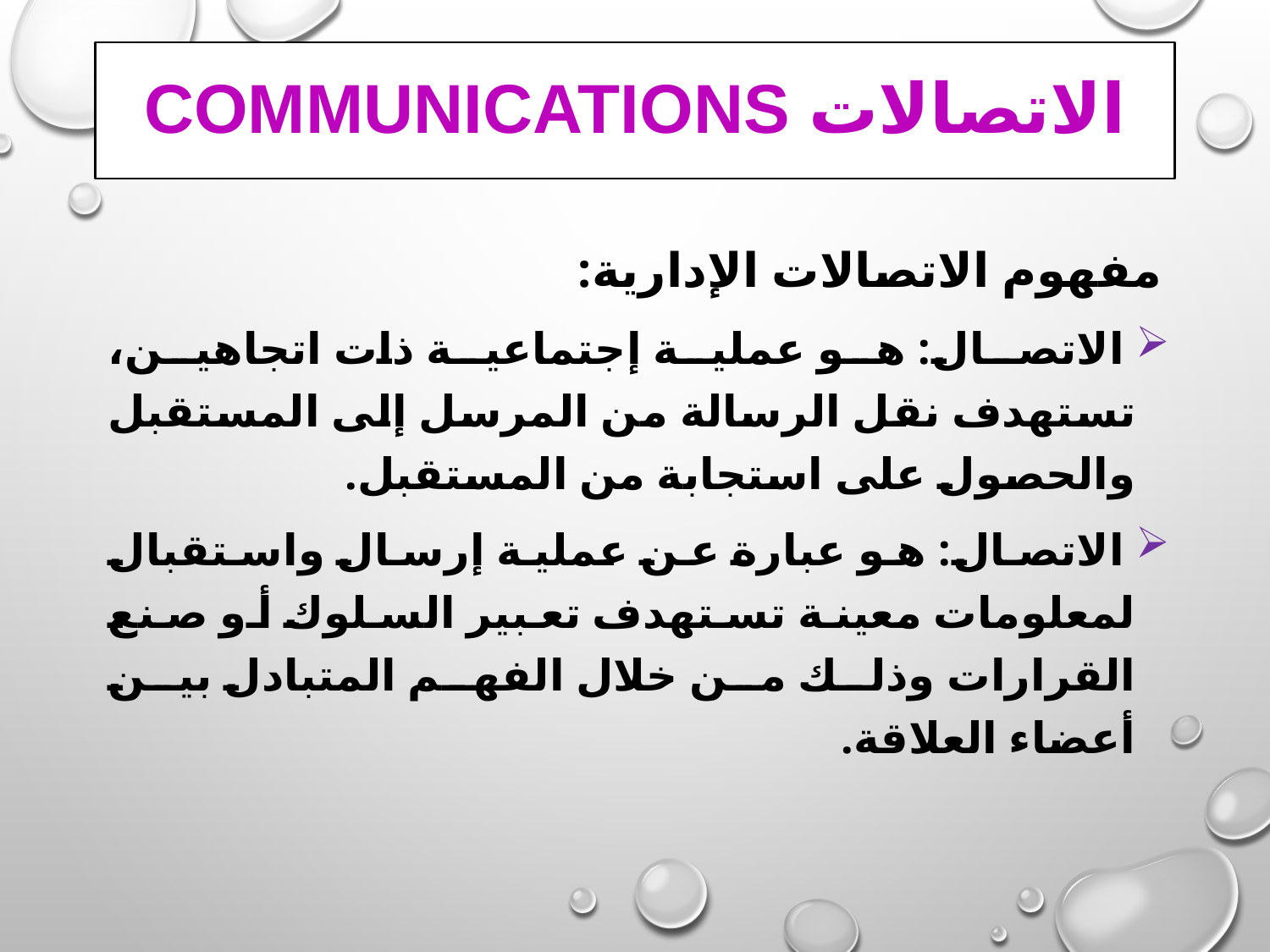

# الاتصالات communications
مفهوم الاتصالات الإدارية:
 الاتصال: هو عملية إجتماعية ذات اتجاهين، تستهدف نقل الرسالة من المرسل إلى المستقبل والحصول على استجابة من المستقبل.
 الاتصال: هو عبارة عن عملية إرسال واستقبال لمعلومات معينة تستهدف تعبير السلوك أو صنع القرارات وذلك من خلال الفهم المتبادل بين أعضاء العلاقة.